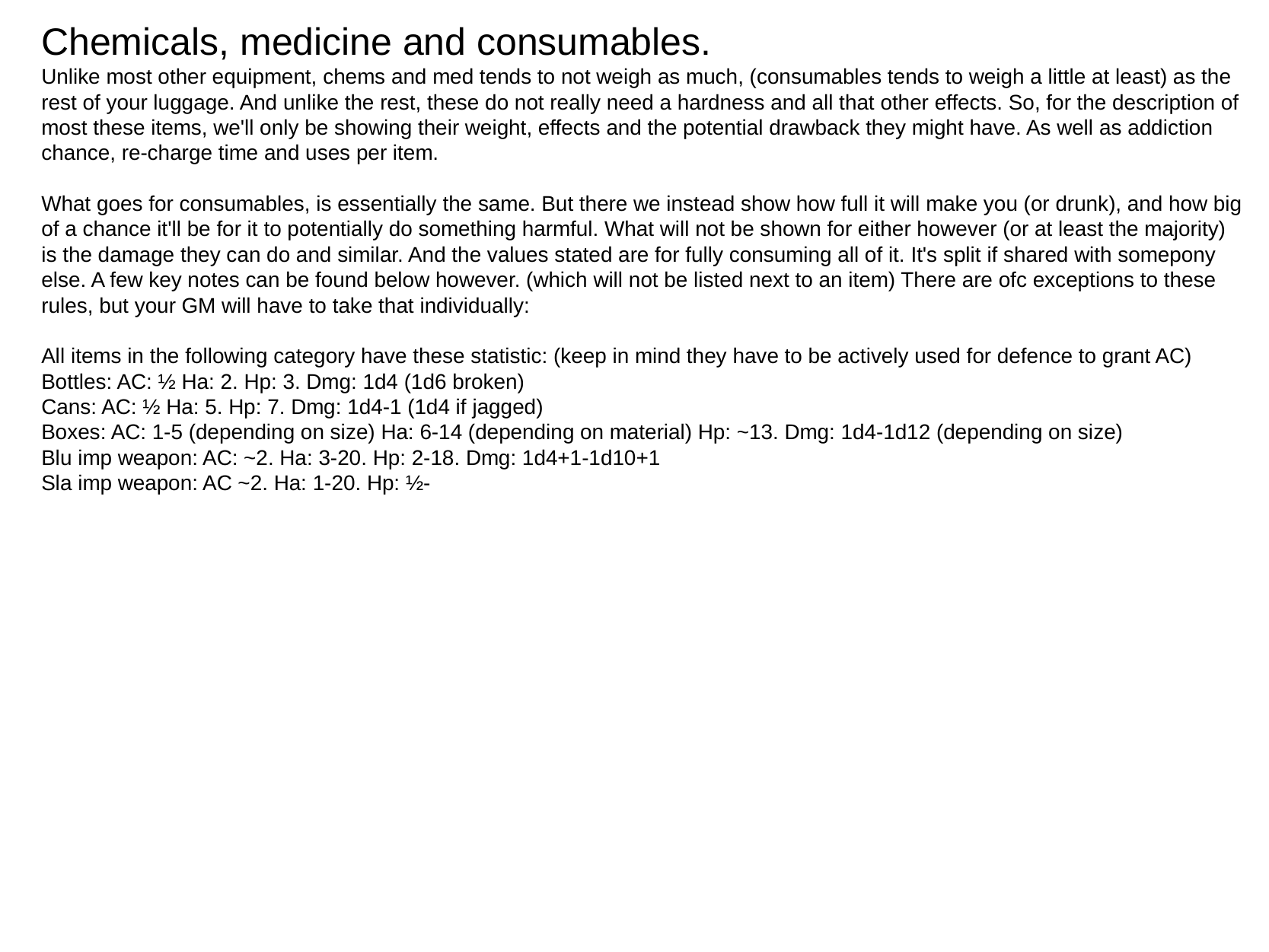

# Chemicals, medicine and consumables.
Unlike most other equipment, chems and med tends to not weigh as much, (consumables tends to weigh a little at least) as the rest of your luggage. And unlike the rest, these do not really need a hardness and all that other effects. So, for the description of most these items, we'll only be showing their weight, effects and the potential drawback they might have. As well as addiction chance, re-charge time and uses per item.

What goes for consumables, is essentially the same. But there we instead show how full it will make you (or drunk), and how big of a chance it'll be for it to potentially do something harmful. What will not be shown for either however (or at least the majority) is the damage they can do and similar. And the values stated are for fully consuming all of it. It's split if shared with somepony else. A few key notes can be found below however. (which will not be listed next to an item) There are ofc exceptions to these rules, but your GM will have to take that individually:

All items in the following category have these statistic: (keep in mind they have to be actively used for defence to grant AC)
Bottles: AC: ½ Ha: 2. Hp: 3. Dmg: 1d4 (1d6 broken)
Cans: AC: ½ Ha: 5. Hp: 7. Dmg: 1d4-1 (1d4 if jagged)
Boxes: AC: 1-5 (depending on size) Ha: 6-14 (depending on material) Hp: ~13. Dmg: 1d4-1d12 (depending on size)
Blu imp weapon: AC: ~2. Ha: 3-20. Hp: 2-18. Dmg: 1d4+1-1d10+1
Sla imp weapon: AC ~2. Ha: 1-20. Hp: ½-